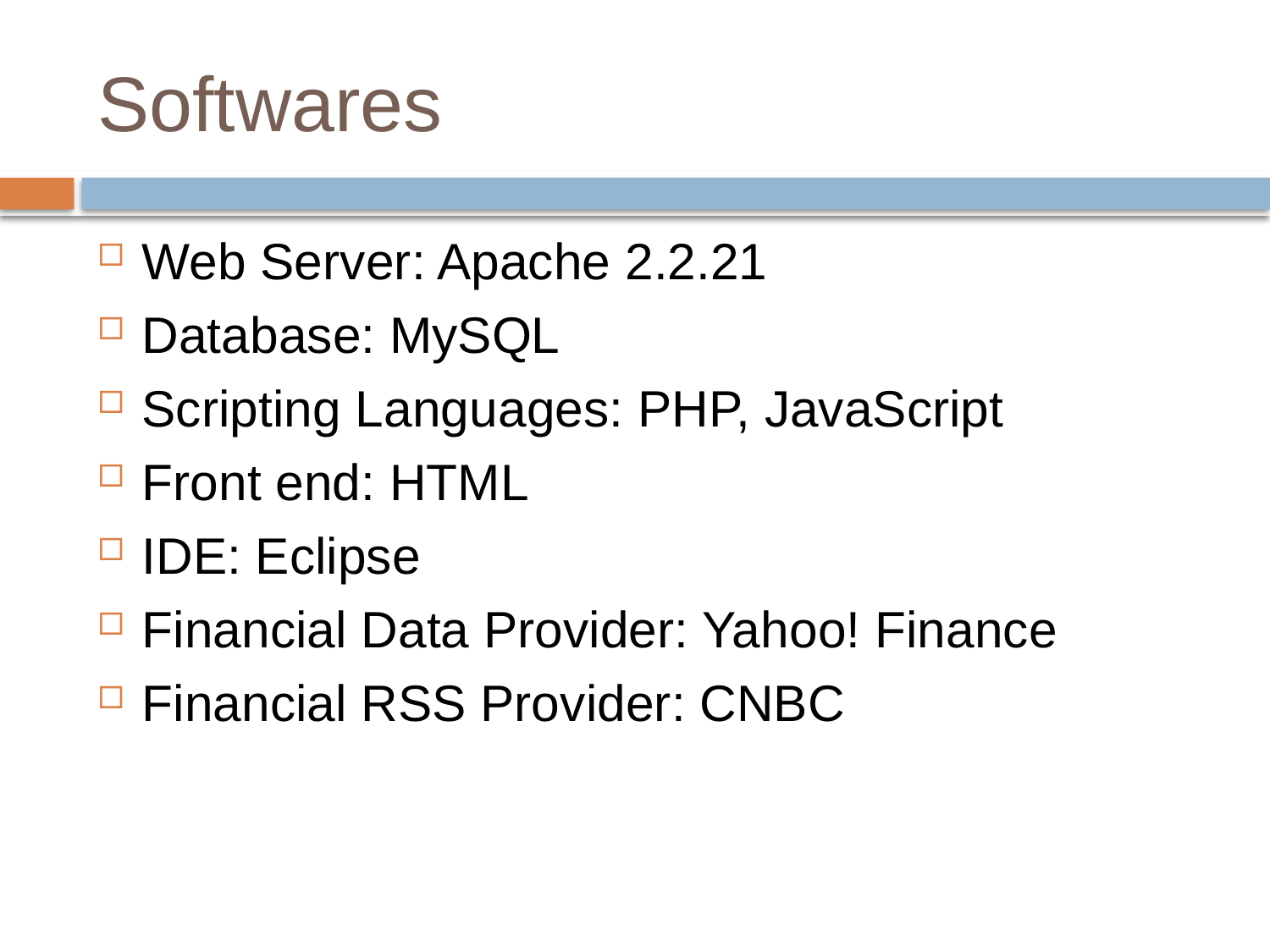

# Softwares
Web Server: Apache 2.2.21
Database: MySQL
Scripting Languages: PHP, JavaScript
Front end: HTML
IDE: Eclipse
Financial Data Provider: Yahoo! Finance
Financial RSS Provider: CNBC